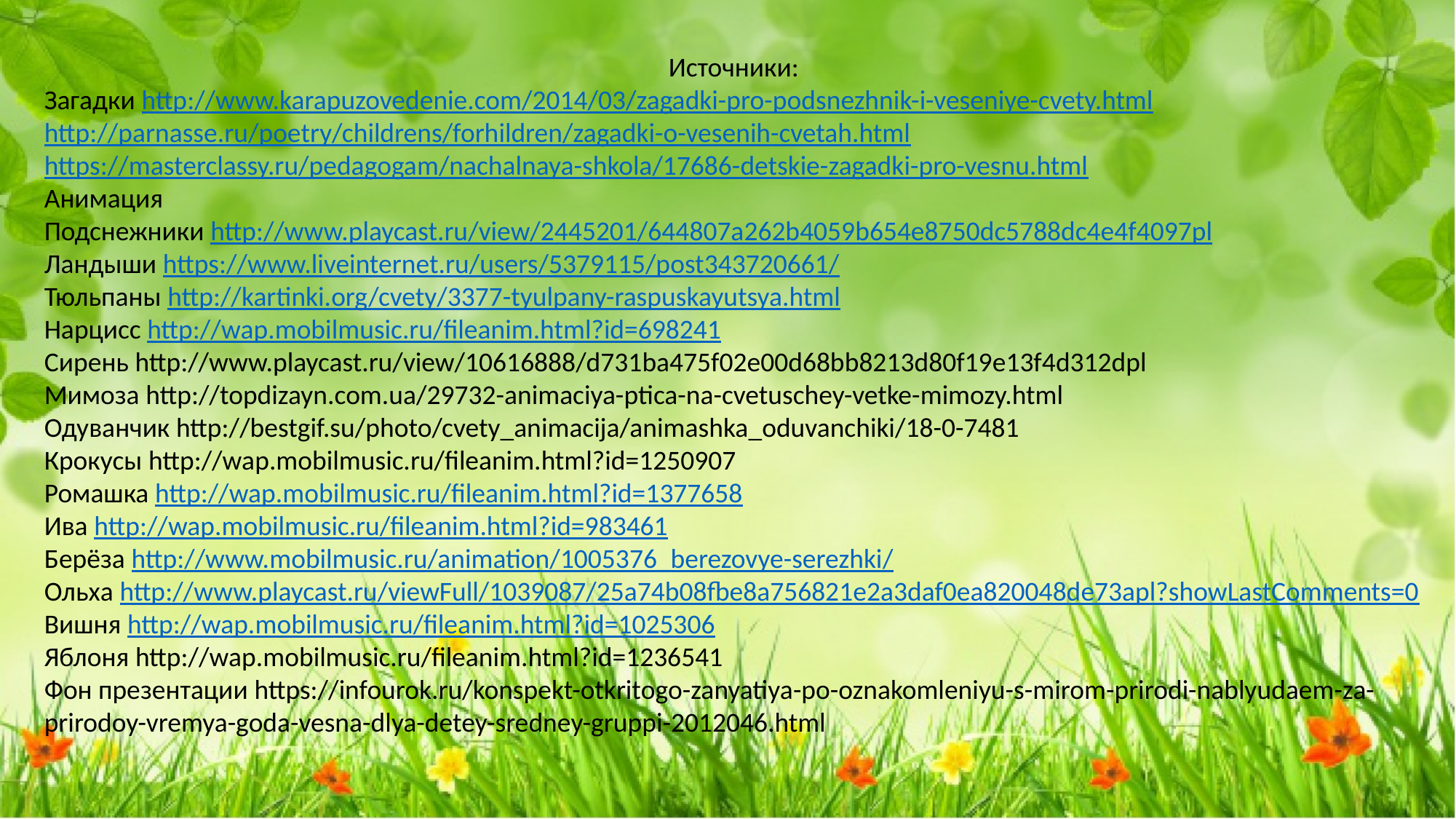

Источники:
Загадки http://www.karapuzovedenie.com/2014/03/zagadki-pro-podsnezhnik-i-veseniye-cvety.html
http://parnasse.ru/poetry/childrens/forhildren/zagadki-o-vesenih-cvetah.html
https://masterclassy.ru/pedagogam/nachalnaya-shkola/17686-detskie-zagadki-pro-vesnu.html
Анимация
Подснежники http://www.playcast.ru/view/2445201/644807a262b4059b654e8750dc5788dc4e4f4097pl
Ландыши https://www.liveinternet.ru/users/5379115/post343720661/
Тюльпаны http://kartinki.org/cvety/3377-tyulpany-raspuskayutsya.html
Нарцисс http://wap.mobilmusic.ru/fileanim.html?id=698241
Сирень http://www.playcast.ru/view/10616888/d731ba475f02e00d68bb8213d80f19e13f4d312dpl
Мимоза http://topdizayn.com.ua/29732-animaciya-ptica-na-cvetuschey-vetke-mimozy.html
Одуванчик http://bestgif.su/photo/cvety_animacija/animashka_oduvanchiki/18-0-7481
Крокусы http://wap.mobilmusic.ru/fileanim.html?id=1250907
Ромашка http://wap.mobilmusic.ru/fileanim.html?id=1377658
Ива http://wap.mobilmusic.ru/fileanim.html?id=983461
Берёза http://www.mobilmusic.ru/animation/1005376_berezovye-serezhki/
Ольха http://www.playcast.ru/viewFull/1039087/25a74b08fbe8a756821e2a3daf0ea820048de73apl?showLastComments=0
Вишня http://wap.mobilmusic.ru/fileanim.html?id=1025306
Яблоня http://wap.mobilmusic.ru/fileanim.html?id=1236541
Фон презентации https://infourok.ru/konspekt-otkritogo-zanyatiya-po-oznakomleniyu-s-mirom-prirodi-nablyudaem-za-prirodoy-vremya-goda-vesna-dlya-detey-sredney-gruppi-2012046.html